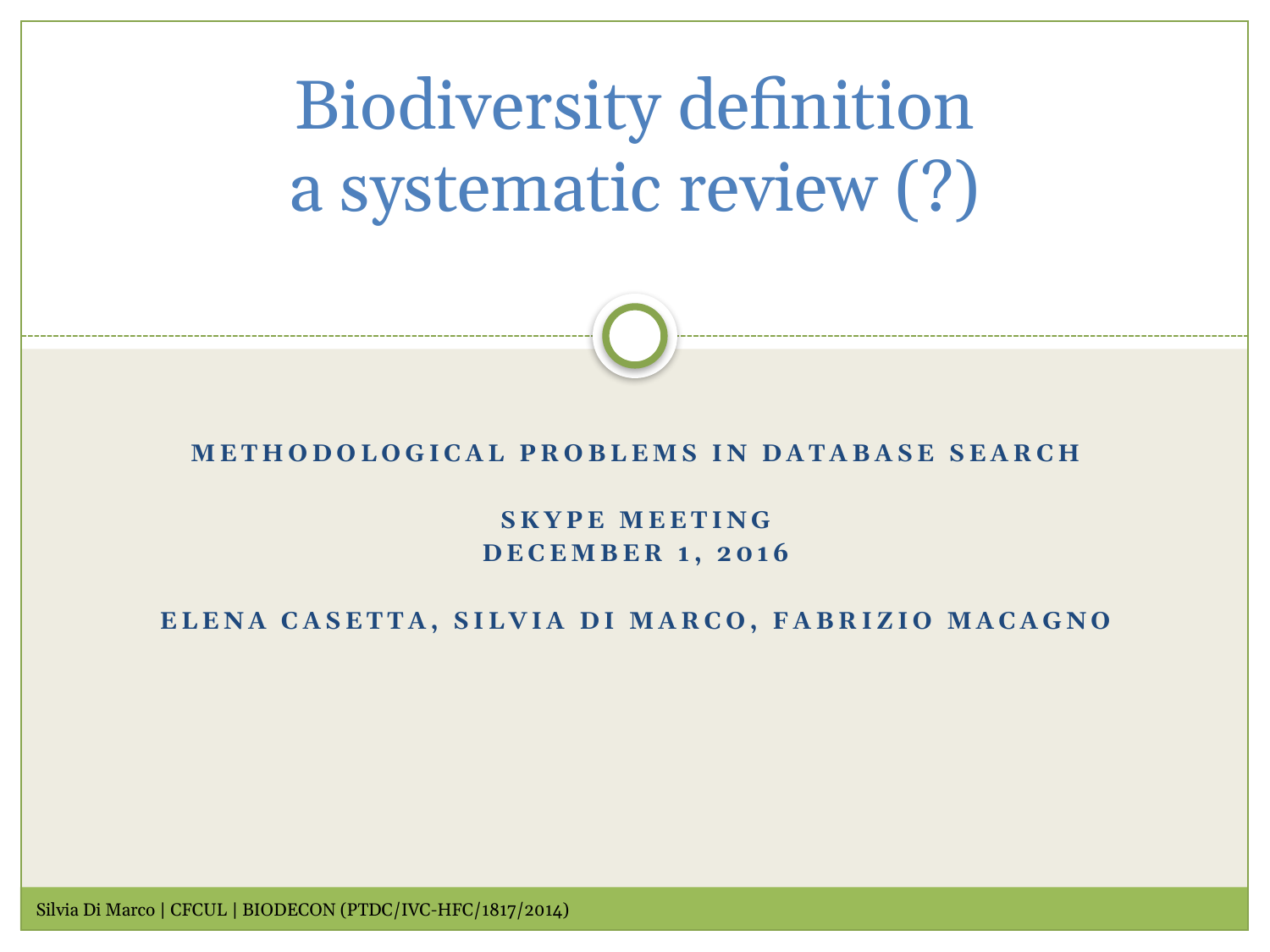

# Biodiversity definition a systematic review (?)

methodological problems in database search

Skype meeting
December 1, 2016

Elena casetta, silvia di marco, fabrizio macagno

Silvia Di Marco | CFCUL | BIODECON (PTDC/IVC-HFC/1817/2014)